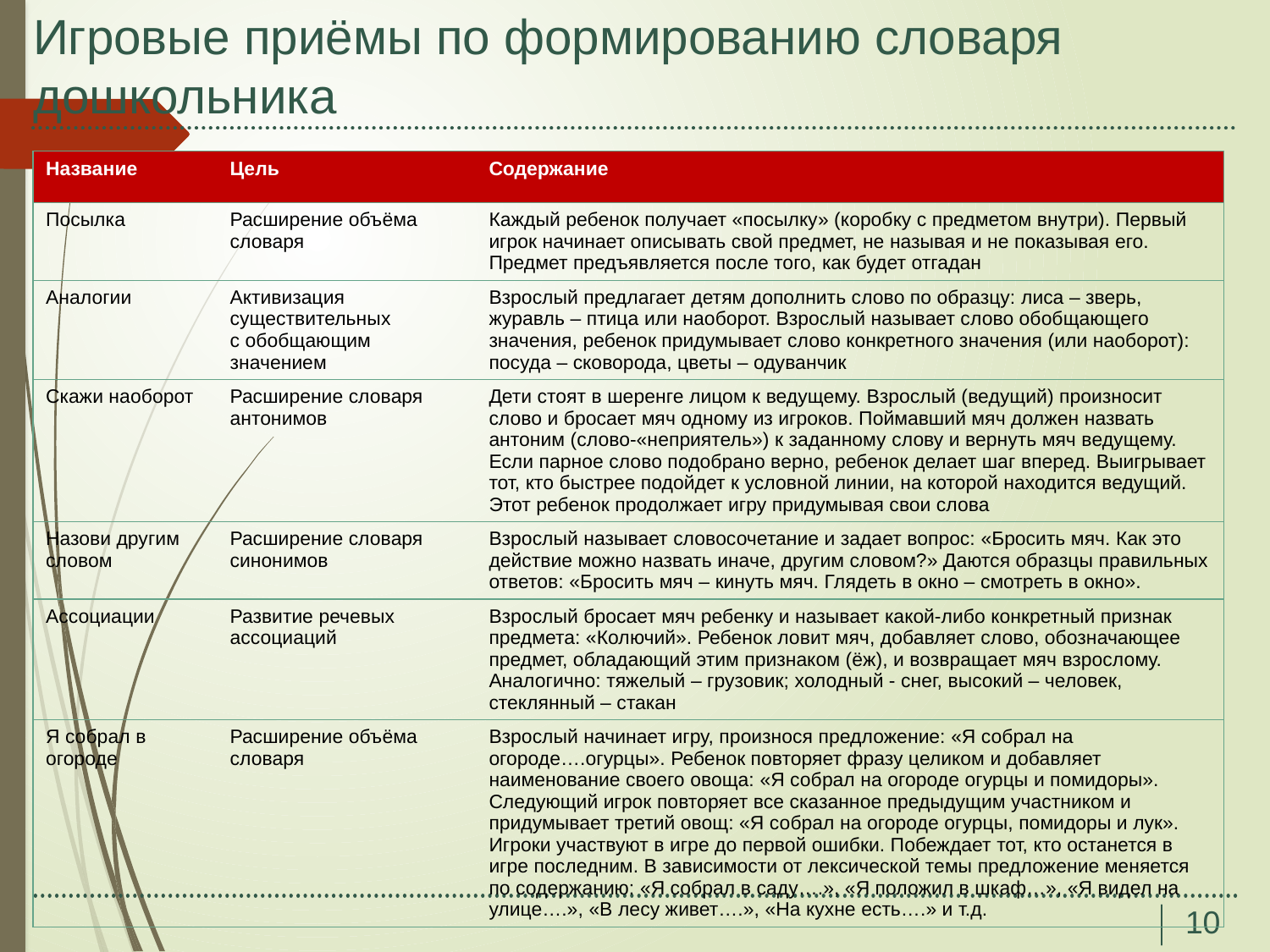

# Игровые приёмы по формированию словаря дошкольника
| Название | Цель | Содержание |
| --- | --- | --- |
| Посылка | Расширение объёма словаря | Каждый ребенок получает «посылку» (коробку с предметом внутри). Первый игрок начинает описывать свой предмет, не называя и не показывая его. Предмет предъявляется после того, как будет отгадан |
| Аналогии | Активизация существительных с обобщающим значением | Взрослый предлагает детям дополнить слово по образцу: лиса – зверь, журавль – птица или наоборот. Взрослый называет слово обобщающего значения, ребенок придумывает слово конкретного значения (или наоборот): посуда – сковорода, цветы – одуванчик |
| Скажи наоборот | Расширение словаря антонимов | Дети стоят в шеренге лицом к ведущему. Взрослый (ведущий) произносит слово и бросает мяч одному из игроков. Поймавший мяч должен назвать антоним (слово-«неприятель») к заданному слову и вернуть мяч ведущему. Если парное слово подобрано верно, ребенок делает шаг вперед. Выигрывает тот, кто быстрее подойдет к условной линии, на которой находится ведущий. Этот ребенок продолжает игру придумывая свои слова |
| Назови другим словом | Расширение словаря синонимов | Взрослый называет словосочетание и задает вопрос: «Бросить мяч. Как это действие можно назвать иначе, другим словом?» Даются образцы правильных ответов: «Бросить мяч – кинуть мяч. Глядеть в окно – смотреть в окно». |
| Ассоциации | Развитие речевых ассоциаций | Взрослый бросает мяч ребенку и называет какой-либо конкретный признак предмета: «Колючий». Ребенок ловит мяч, добавляет слово, обозначающее предмет, обладающий этим признаком (ёж), и возвращает мяч взрослому. Аналогично: тяжелый – грузовик; холодный - снег, высокий – человек, стеклянный – стакан |
| Я собрал в огороде | Расширение объёма словаря | Взрослый начинает игру, произнося предложение: «Я собрал на огороде….огурцы». Ребенок повторяет фразу целиком и добавляет наименование своего овоща: «Я собрал на огороде огурцы и помидоры». Следующий игрок повторяет все сказанное предыдущим участником и придумывает третий овощ: «Я собрал на огороде огурцы, помидоры и лук». Игроки участвуют в игре до первой ошибки. Побеждает тот, кто останется в игре последним. В зависимости от лексической темы предложение меняется по содержанию: «Я собрал в саду….», «Я положил в шкаф…», «Я видел на улице….», «В лесу живет….», «На кухне есть….» и т.д. |
10